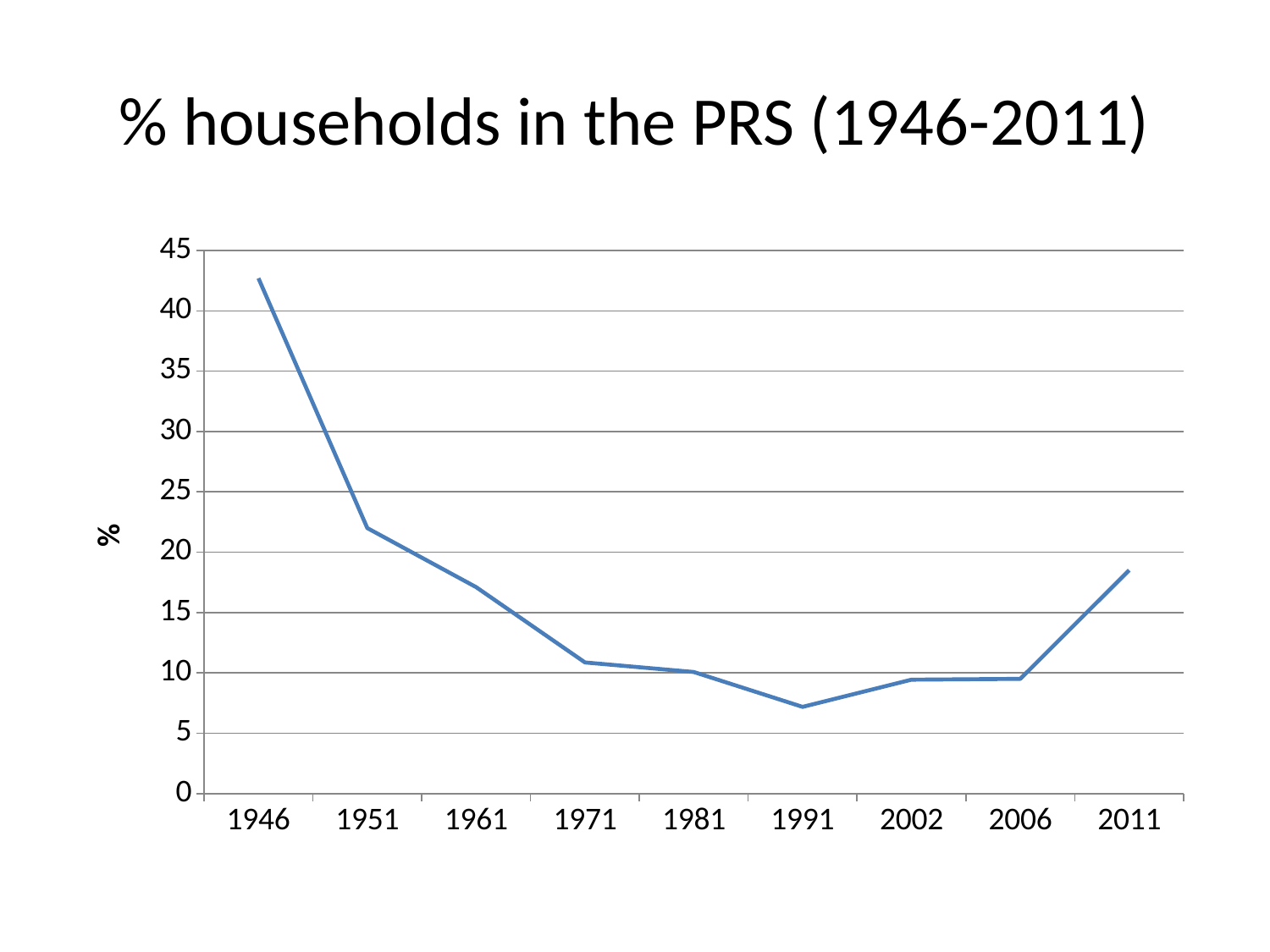

# % households in the PRS (1946-2011)

### Chart

| Category | Series 1 |
|---|---|
| 1946.0 | 42.7 |
| 1951.0 | 22.0 |
| 1961.0 | 17.1 |
| 1971.0 | 10.86 |
| 1981.0 | 10.07 |
| 1991.0 | 7.18 |
| 2002.0 | 9.43 |
| 2006.0 | 9.5 |
| 2011.0 | 18.5 |